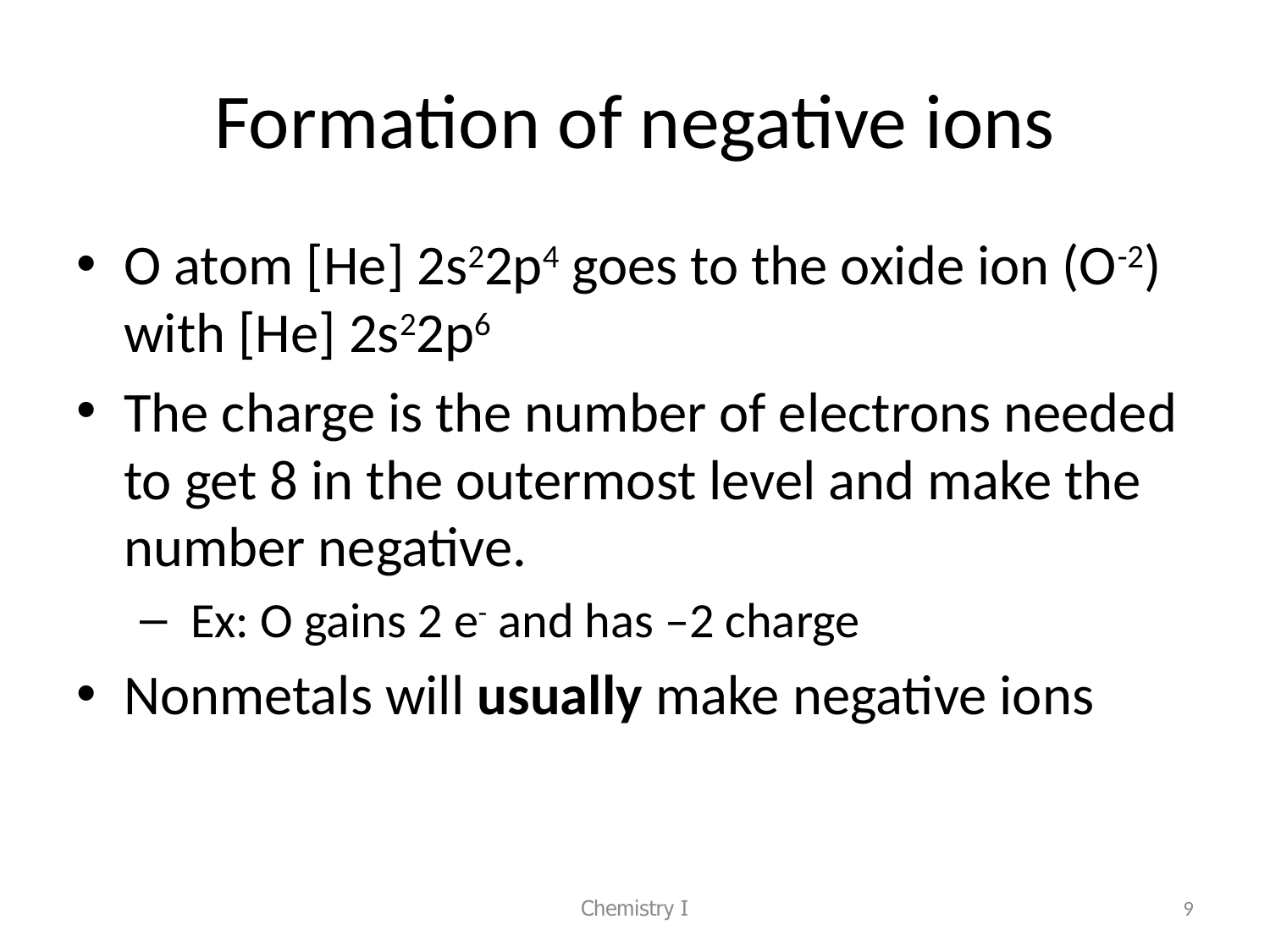

# Formation of negative ions
O atom [He] 2s22p4 goes to the oxide ion (O-2) with [He] 2s22p6
The charge is the number of electrons needed to get 8 in the outermost level and make the number negative.
 Ex: O gains 2 e- and has –2 charge
Nonmetals will usually make negative ions
Chemistry I
9